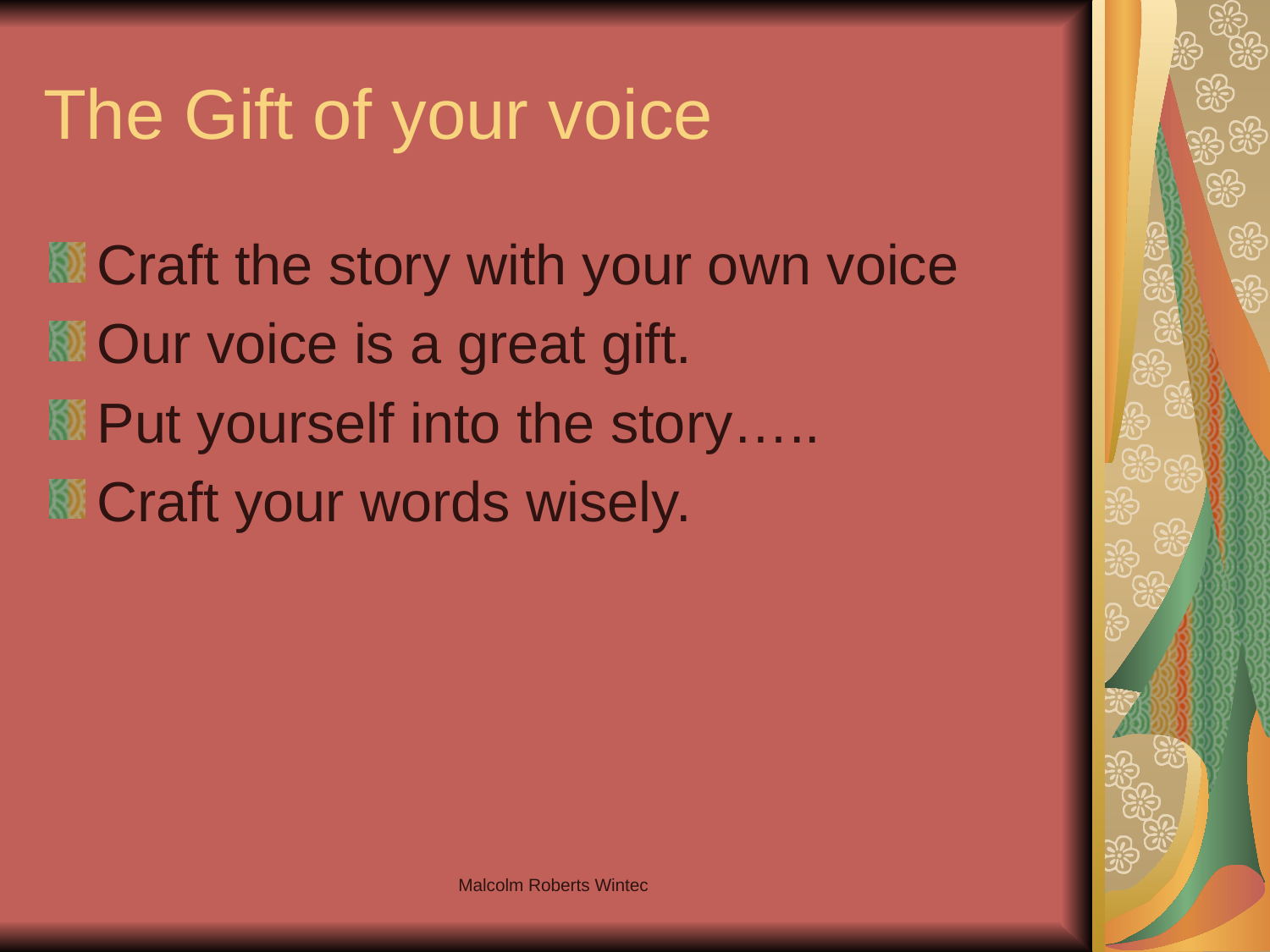

# The Gift of your voice
Craft the story with your own voice
Our voice is a great gift.
Put yourself into the story…..
Craft your words wisely.
Malcolm Roberts Wintec